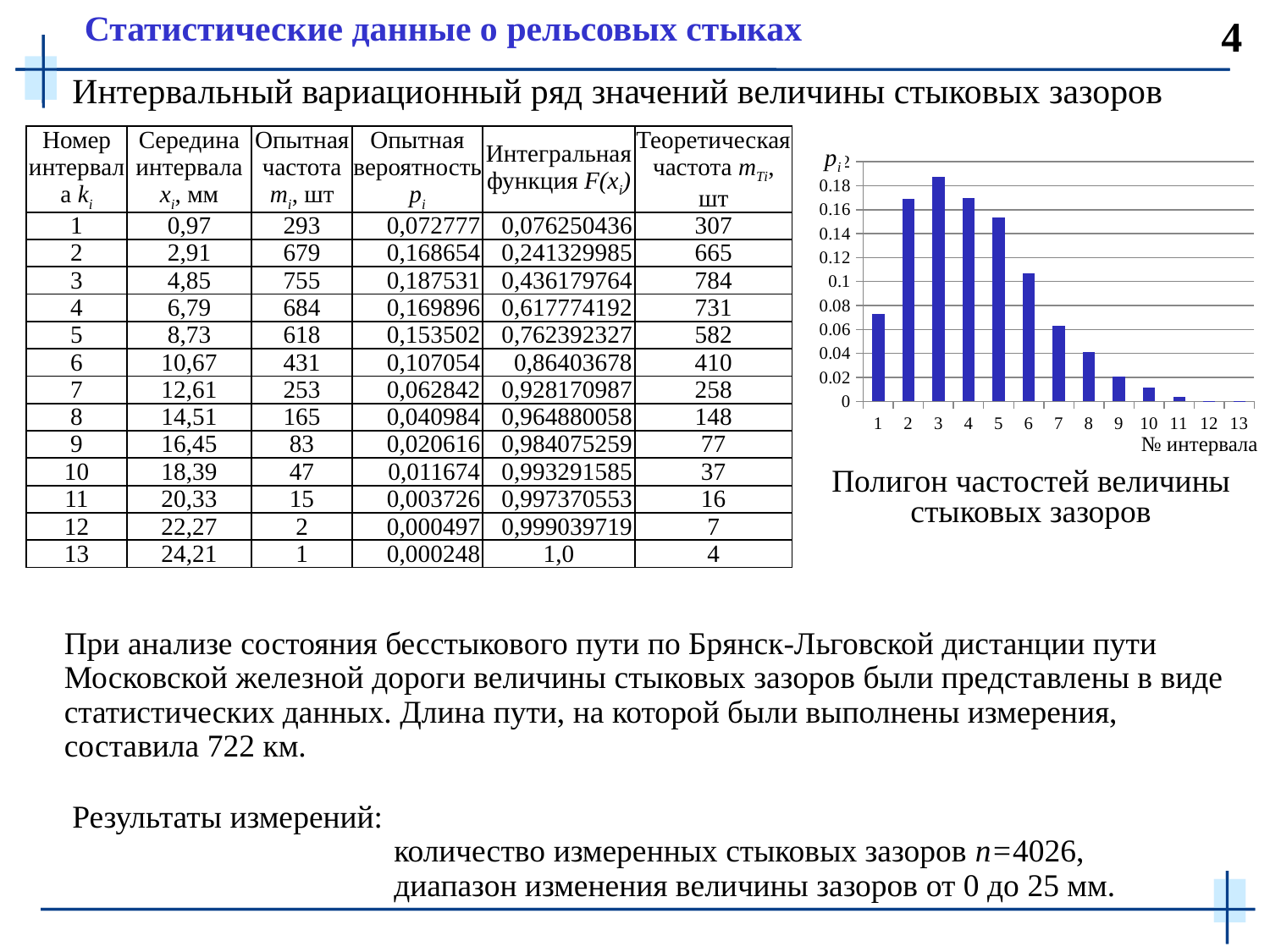

Статистические данные о рельсовых стыках
4
Интервальный вариационный ряд значений величины стыковых зазоров
| Номер интервала ki | Середина интервала xi, мм | Опытная частота mi, шт | Опытная вероятность pi | Интегральная функция F(xi) | Теоретическая частота mTi, шт |
| --- | --- | --- | --- | --- | --- |
| 1 | 0,97 | 293 | 0,072777 | 0,076250436 | 307 |
| 2 | 2,91 | 679 | 0,168654 | 0,241329985 | 665 |
| 3 | 4,85 | 755 | 0,187531 | 0,436179764 | 784 |
| 4 | 6,79 | 684 | 0,169896 | 0,617774192 | 731 |
| 5 | 8,73 | 618 | 0,153502 | 0,762392327 | 582 |
| 6 | 10,67 | 431 | 0,107054 | 0,86403678 | 410 |
| 7 | 12,61 | 253 | 0,062842 | 0,928170987 | 258 |
| 8 | 14,51 | 165 | 0,040984 | 0,964880058 | 148 |
| 9 | 16,45 | 83 | 0,020616 | 0,984075259 | 77 |
| 10 | 18,39 | 47 | 0,011674 | 0,993291585 | 37 |
| 11 | 20,33 | 15 | 0,003726 | 0,997370553 | 16 |
| 12 | 22,27 | 2 | 0,000497 | 0,999039719 | 7 |
| 13 | 24,21 | 1 | 0,000248 | 1,0 | 4 |
рi

### Chart

| Category |  |
|---|---|
№ интервала
Полигон частостей величины стыковых зазоров
При анализе состояния бесстыкового пути по Брянск-Льговской дистанции пути Московской железной дороги величины стыковых зазоров были представлены в виде статистических данных. Длина пути, на которой были выполнены измерения, составила 722 км.
Результаты измерений:
                                        количество измеренных стыковых зазоров n=4026,
                                        диапазон изменения величины зазоров от 0 до 25 мм.